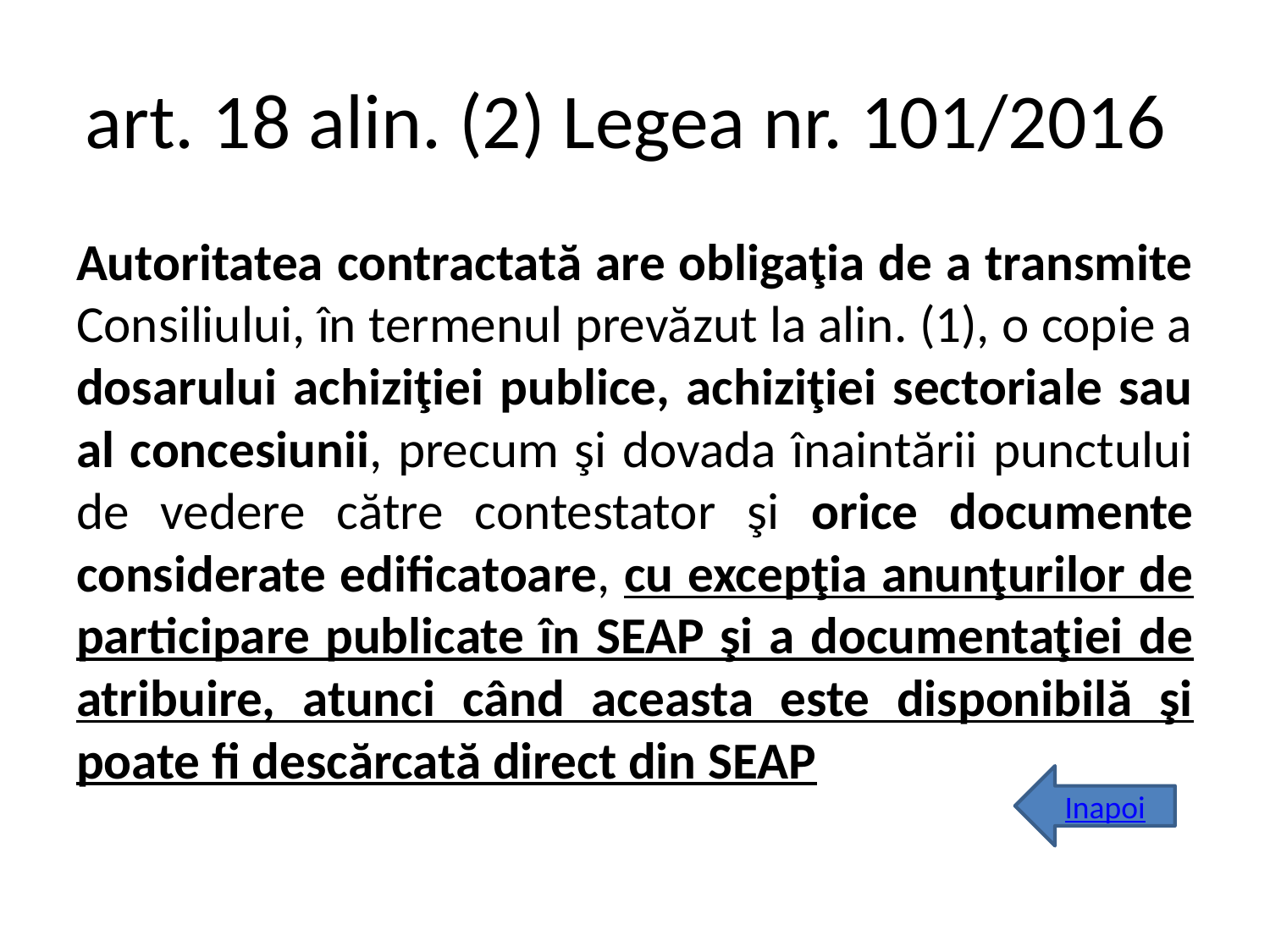

# art. 18 alin. (2) Legea nr. 101/2016
Autoritatea contractată are obligaţia de a transmite Consiliului, în termenul prevăzut la alin. (1), o copie a dosarului achiziţiei publice, achiziţiei sectoriale sau al concesiunii, precum şi dovada înaintării punctului de vedere către contestator şi orice documente considerate edificatoare, cu excepţia anunţurilor de participare publicate în SEAP şi a documentaţiei de atribuire, atunci când aceasta este disponibilă şi poate fi descărcată direct din SEAP
Inapoi